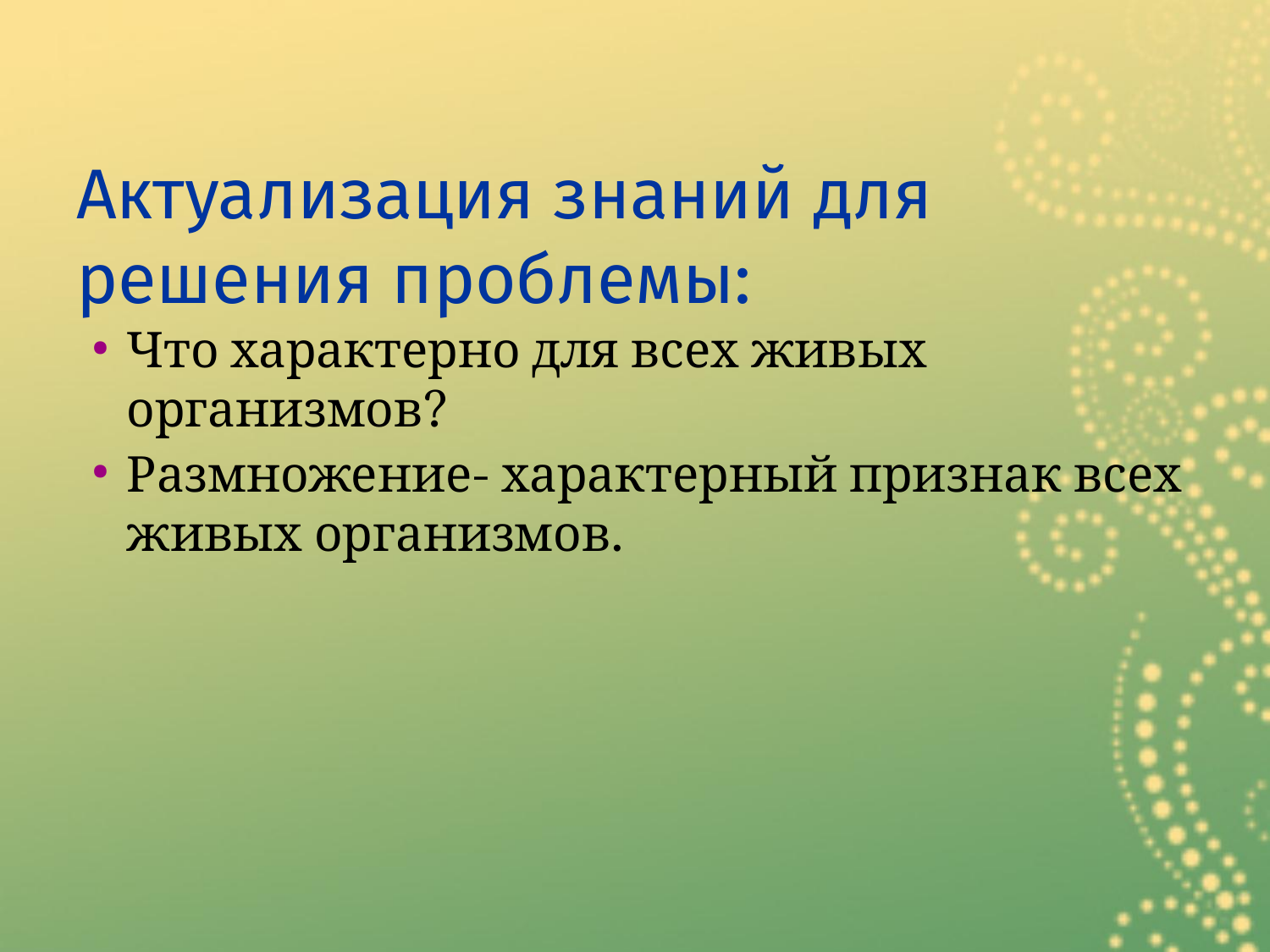

# Актуализация знаний для решения проблемы:
Что характерно для всех живых организмов?
Размножение- характерный признак всех живых организмов.